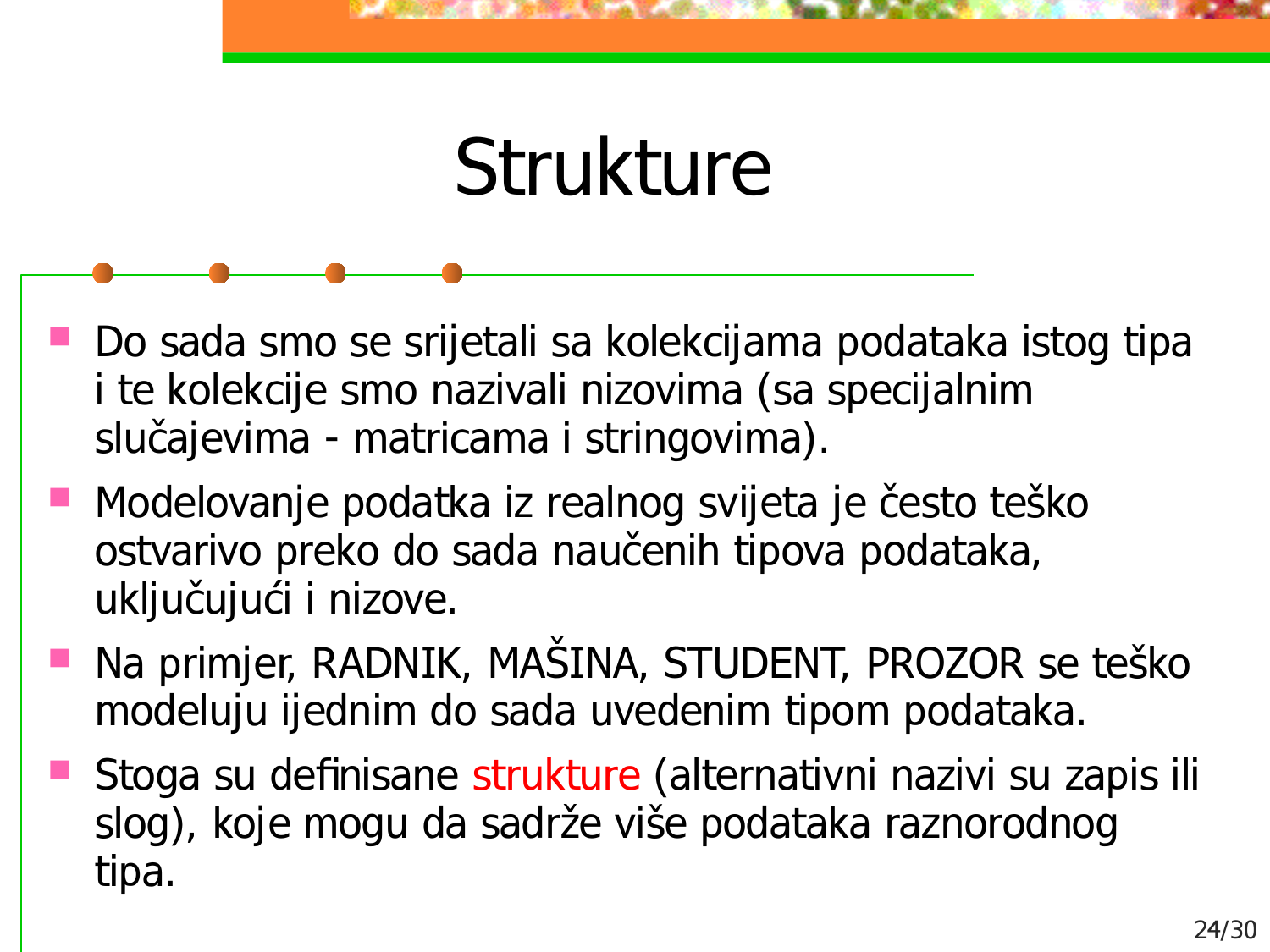

# Strukture
Do sada smo se srijetali sa kolekcijama podataka istog tipa i te kolekcije smo nazivali nizovima (sa specijalnim slučajevima - matricama i stringovima).
Modelovanje podatka iz realnog svijeta je često teško ostvarivo preko do sada naučenih tipova podataka, uključujući i nizove.
Na primjer, RADNIK, MAŠINA, STUDENT, PROZOR se teško modeluju ijednim do sada uvedenim tipom podataka.
Stoga su definisane strukture (alternativni nazivi su zapis ili slog), koje mogu da sadrže više podataka raznorodnog tipa.
24/30